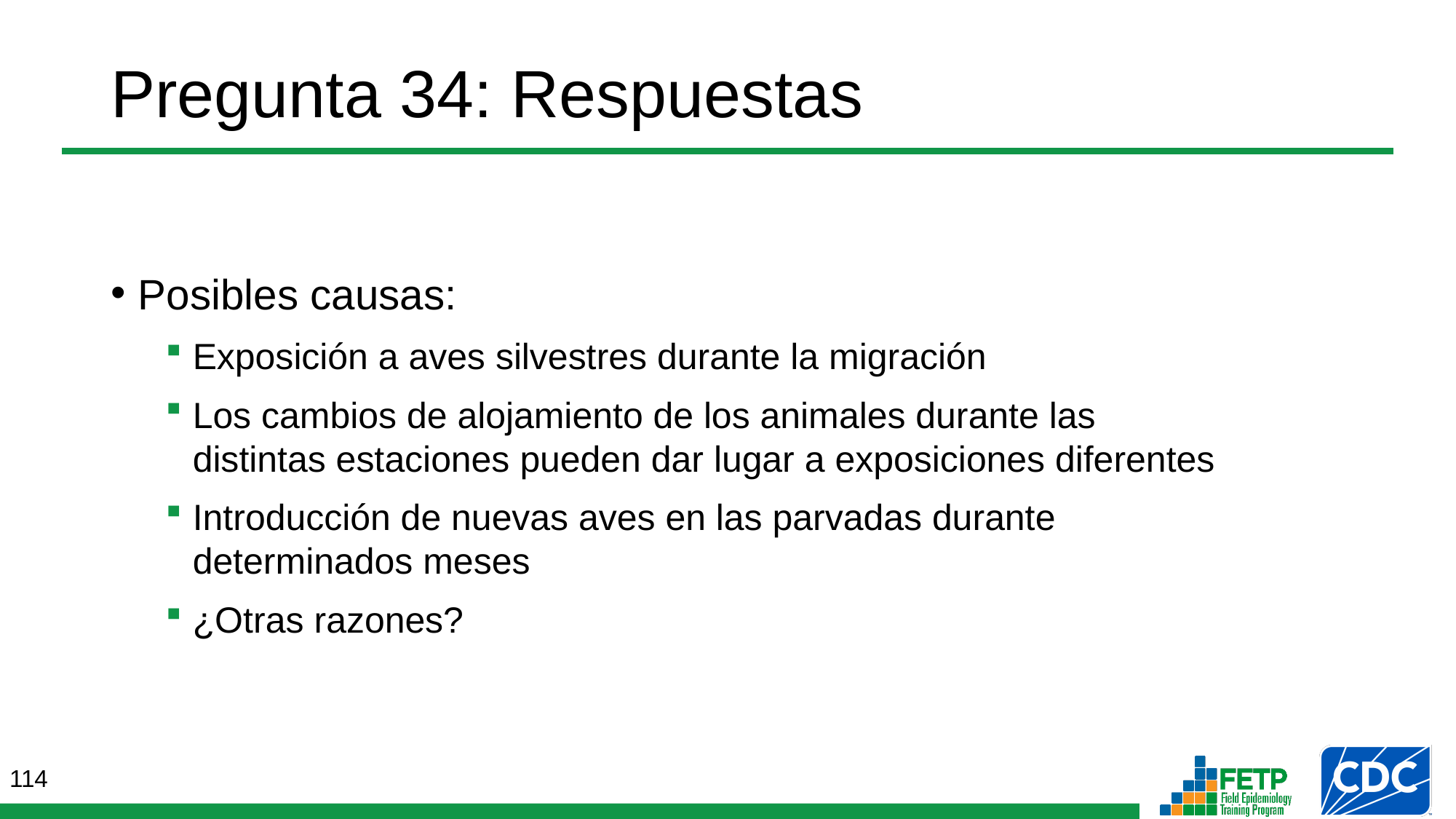

# Pregunta 34: Respuestas
Posibles causas:
Exposición a aves silvestres durante la migración
Los cambios de alojamiento de los animales durante las
distintas estaciones pueden dar lugar a exposiciones diferentes
Introducción de nuevas aves en las parvadas durante
determinados meses
¿Otras razones?